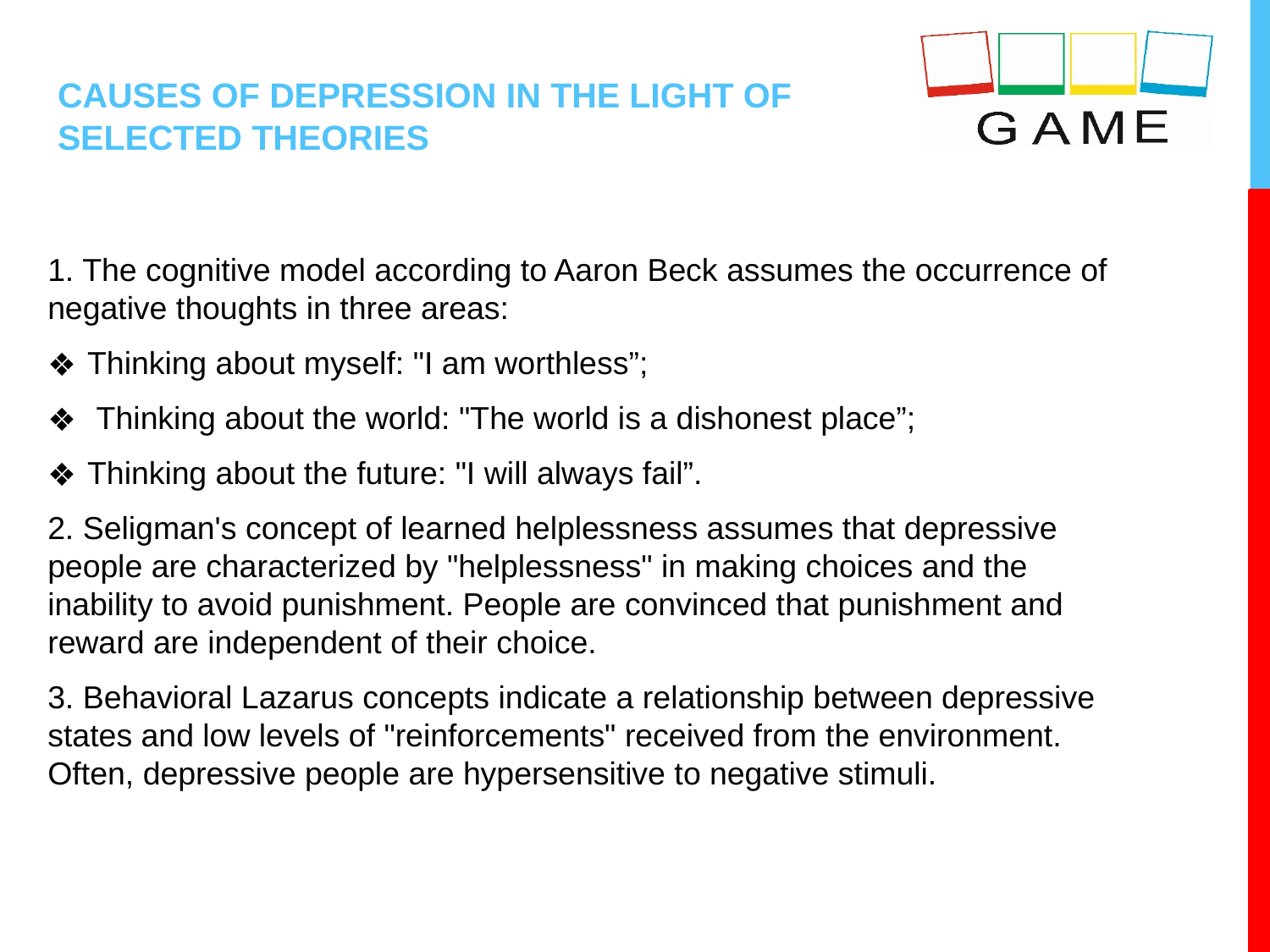

# CAUSES OF DEPRESSION IN THE LIGHT OF SELECTED THEORIES
1. The cognitive model according to Aaron Beck assumes the occurrence of negative thoughts in three areas:
Thinking about myself: "I am worthless”;
 Thinking about the world: "The world is a dishonest place”;
Thinking about the future: "I will always fail”.
2. Seligman's concept of learned helplessness assumes that depressive people are characterized by "helplessness" in making choices and the inability to avoid punishment. People are convinced that punishment and reward are independent of their choice.
3. Behavioral Lazarus concepts indicate a relationship between depressive states and low levels of "reinforcements" received from the environment. Often, depressive people are hypersensitive to negative stimuli.